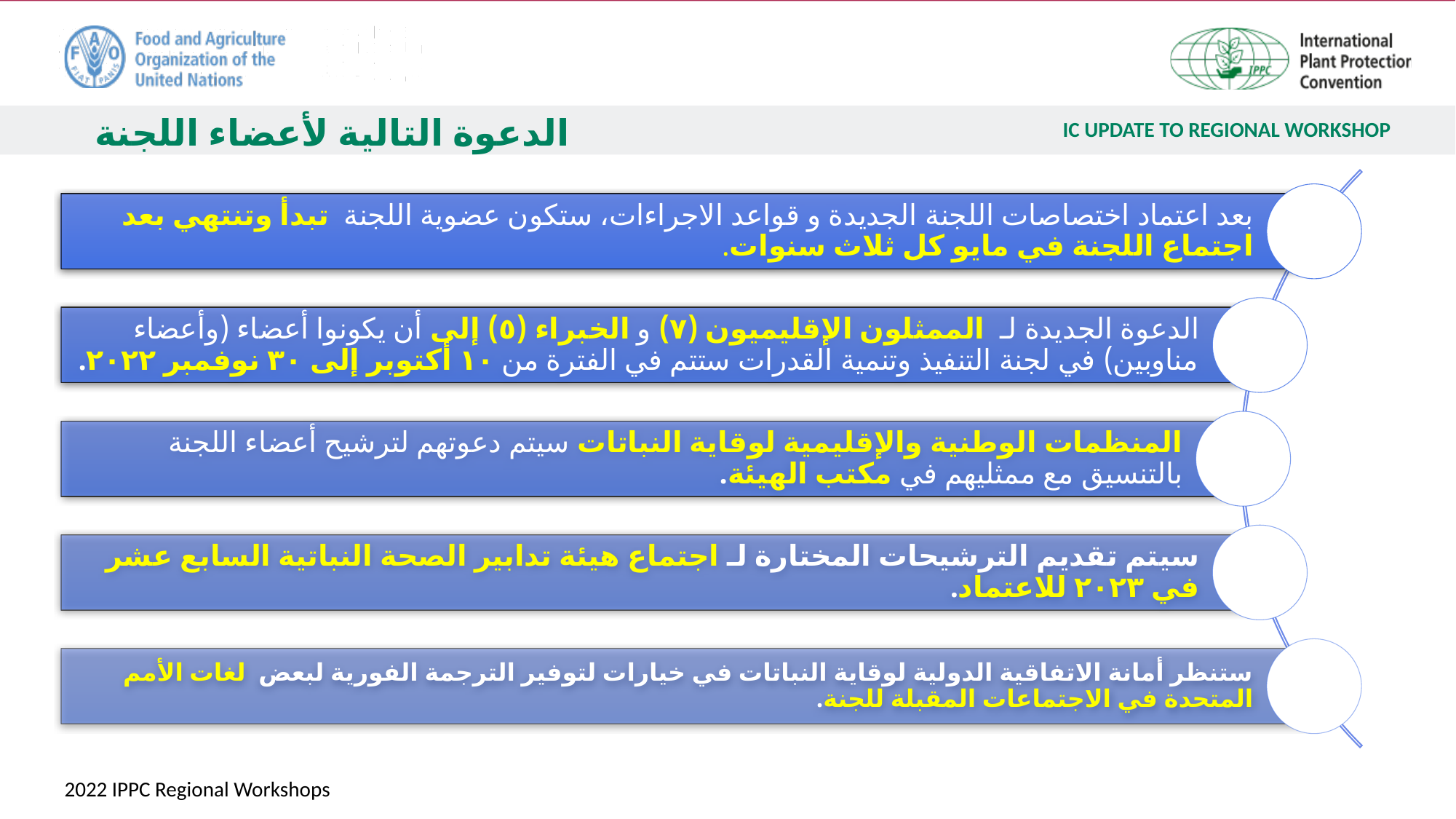

# الدعوة التالية لأعضاء اللجنة

بعد اعتماد اختصاصات اللجنة الجديدة و قواعد الاجراءات، ستكون عضوية اللجنة  تبدأ وتنتهي بعد اجتماع اللجنة في مايو كل ثلاث سنوات.
الدعوة الجديدة لـ  الممثلون الإقليميون (٧) و الخبراء (٥) إلى أن يكونوا أعضاء (وأعضاء مناوبين) في لجنة التنفيذ وتنمية القدرات ستتم في الفترة من ١٠ أكتوبر إلى ٣٠ نوفمبر ٢٠٢٢.
المنظمات الوطنية والإقليمية لوقاية النباتات سيتم دعوتهم لترشيح أعضاء اللجنة بالتنسيق مع ممثليهم في مكتب الهيئة.
سيتم تقديم الترشيحات المختارة لـ اجتماع هيئة تدابير الصحة النباتية السابع عشر في ٢٠٢٣ للاعتماد.
ستنظر أمانة الاتفاقية الدولية لوقاية النباتات في خيارات لتوفير الترجمة الفورية لبعض  لغات الأمم المتحدة في الاجتماعات المقبلة للجنة.